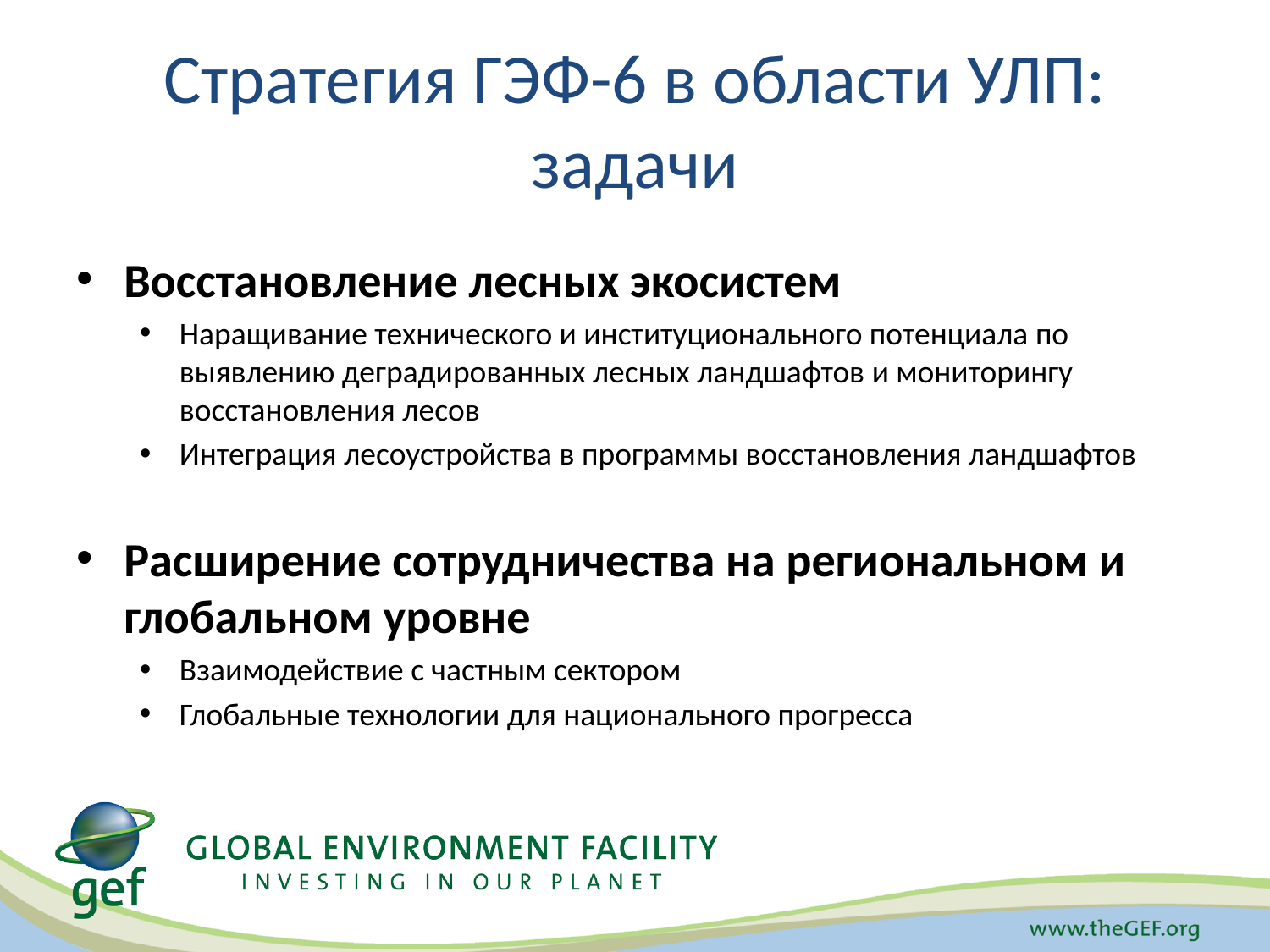

# Стратегия ГЭФ-6 в области УЛП: задачи
Восстановление лесных экосистем
Наращивание технического и институционального потенциала по выявлению деградированных лесных ландшафтов и мониторингу восстановления лесов
Интеграция лесоустройства в программы восстановления ландшафтов

Расширение сотрудничества на региональном и глобальном уровне
Взаимодействие с частным сектором
Глобальные технологии для национального прогресса